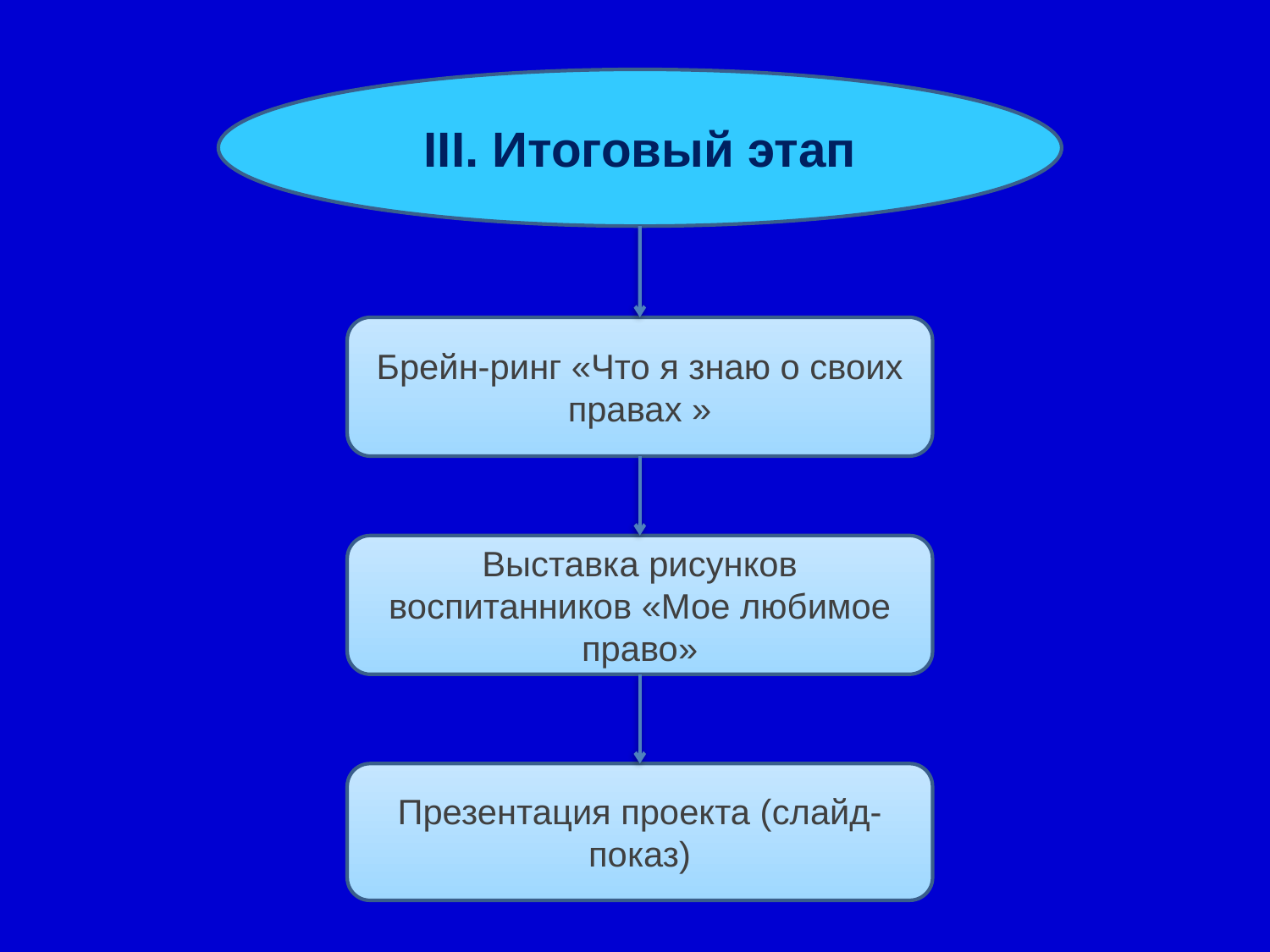

III. Итоговый этап
Брейн-ринг «Что я знаю о своих правах »
Выставка рисунков воспитанников «Мое любимое право»
Презентация проекта (слайд-показ)